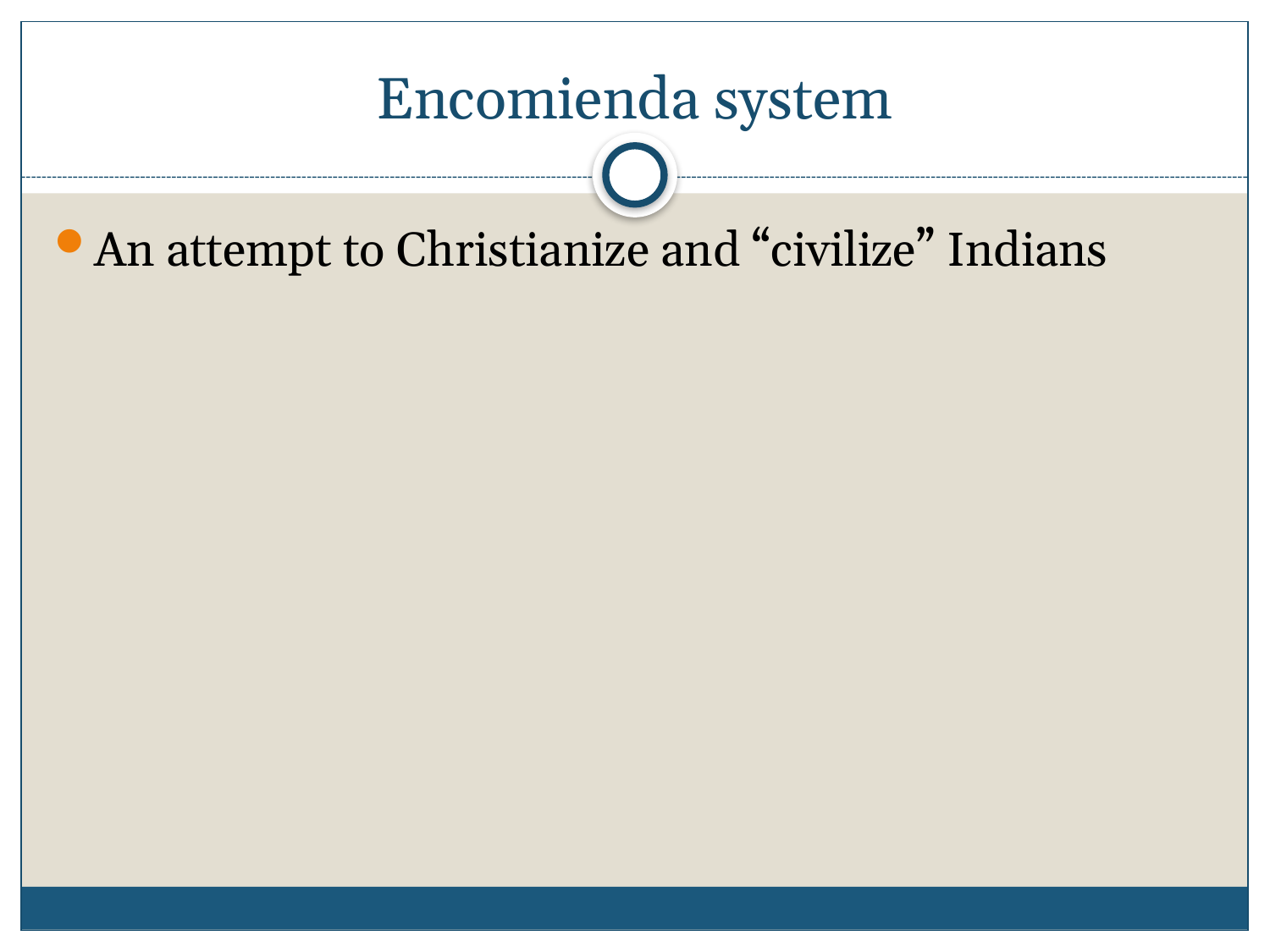

# Encomienda system
An attempt to Christianize and “civilize” Indians